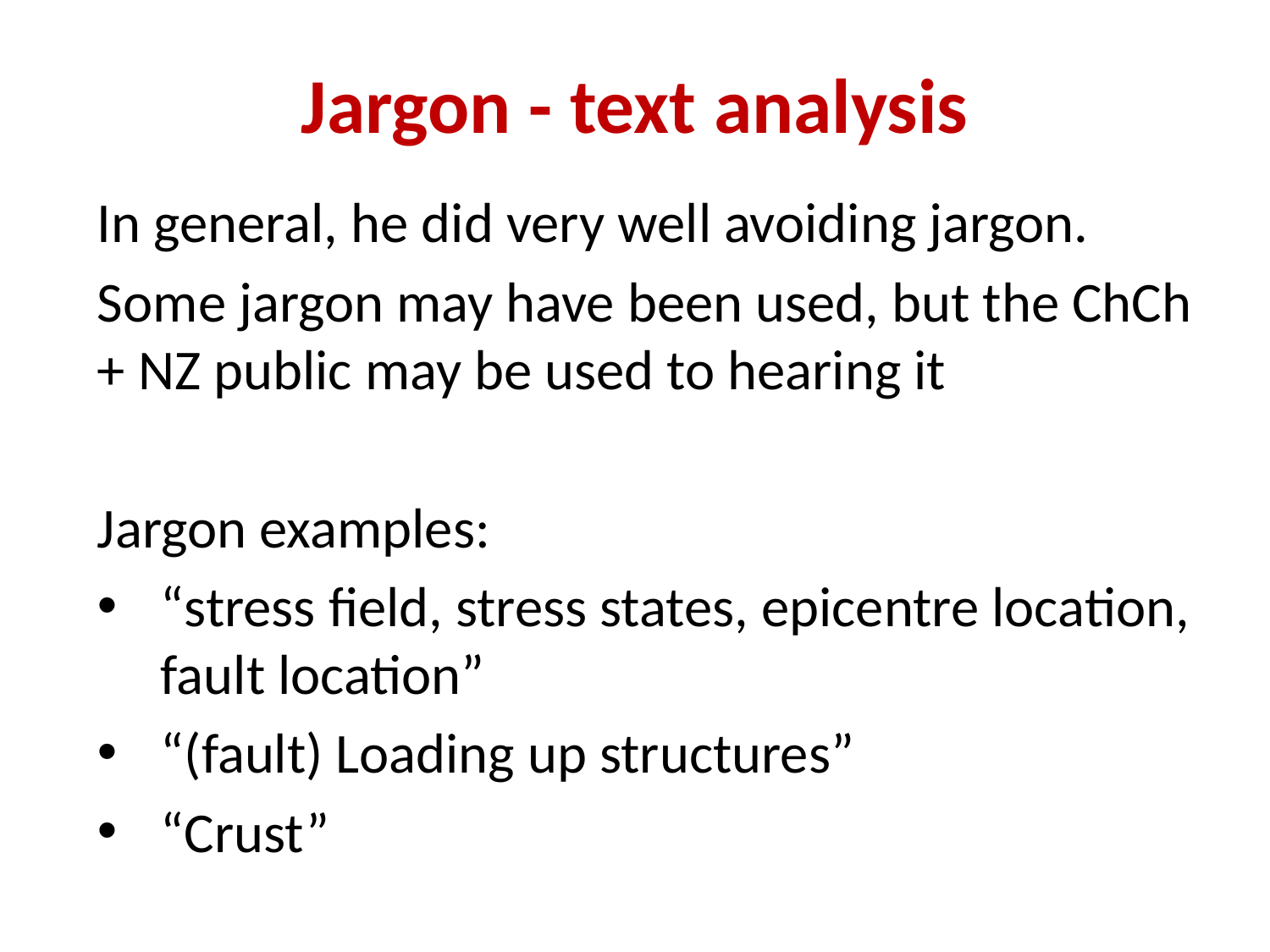

# Jargon - text analysis
In general, he did very well avoiding jargon.
Some jargon may have been used, but the ChCh + NZ public may be used to hearing it

Jargon examples:
“stress field, stress states, epicentre location, fault location”
“(fault) Loading up structures”
“Crust”